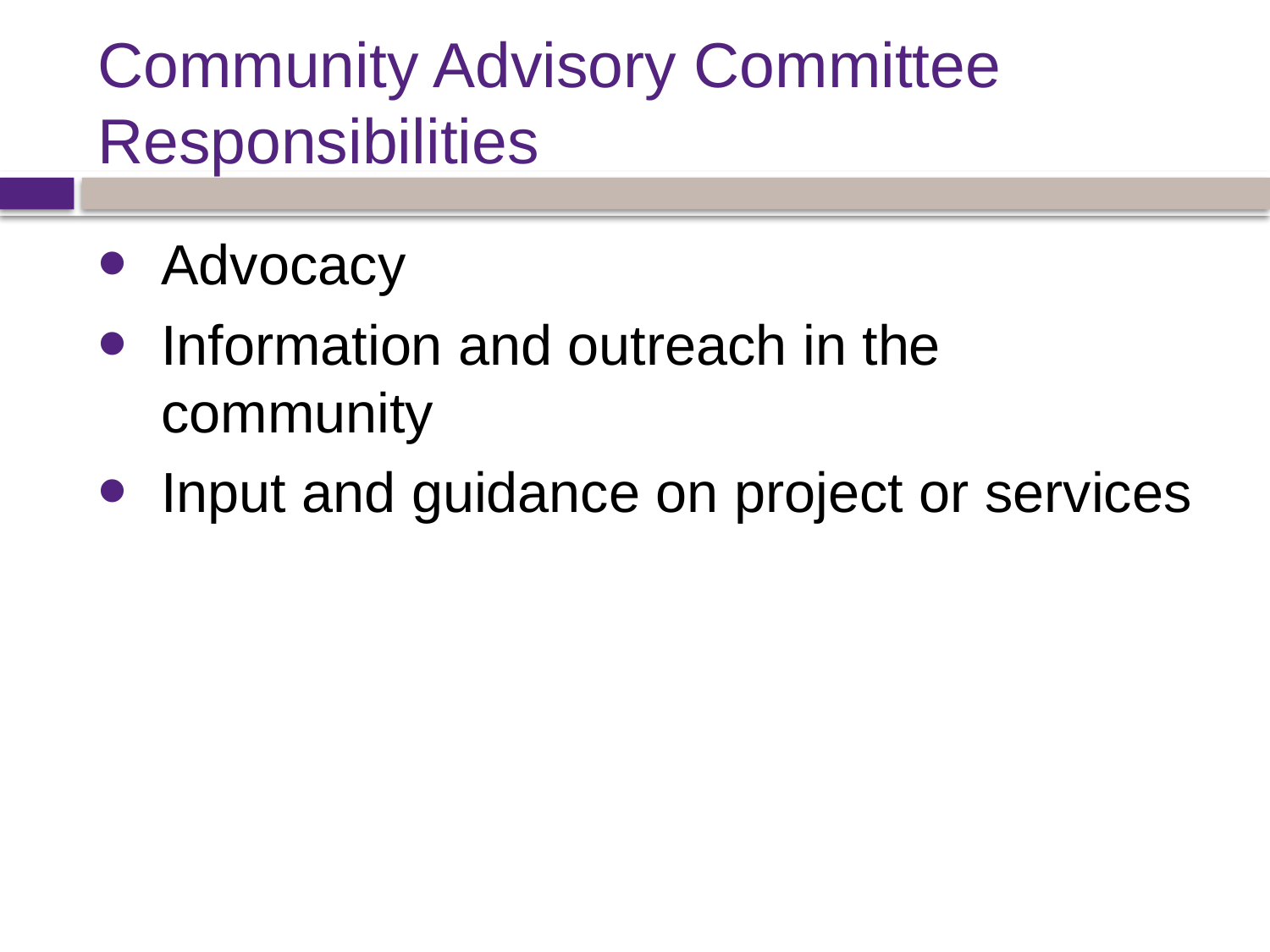

# Community Advisory Committee Responsibilities
Advocacy
Information and outreach in the community
Input and guidance on project or services